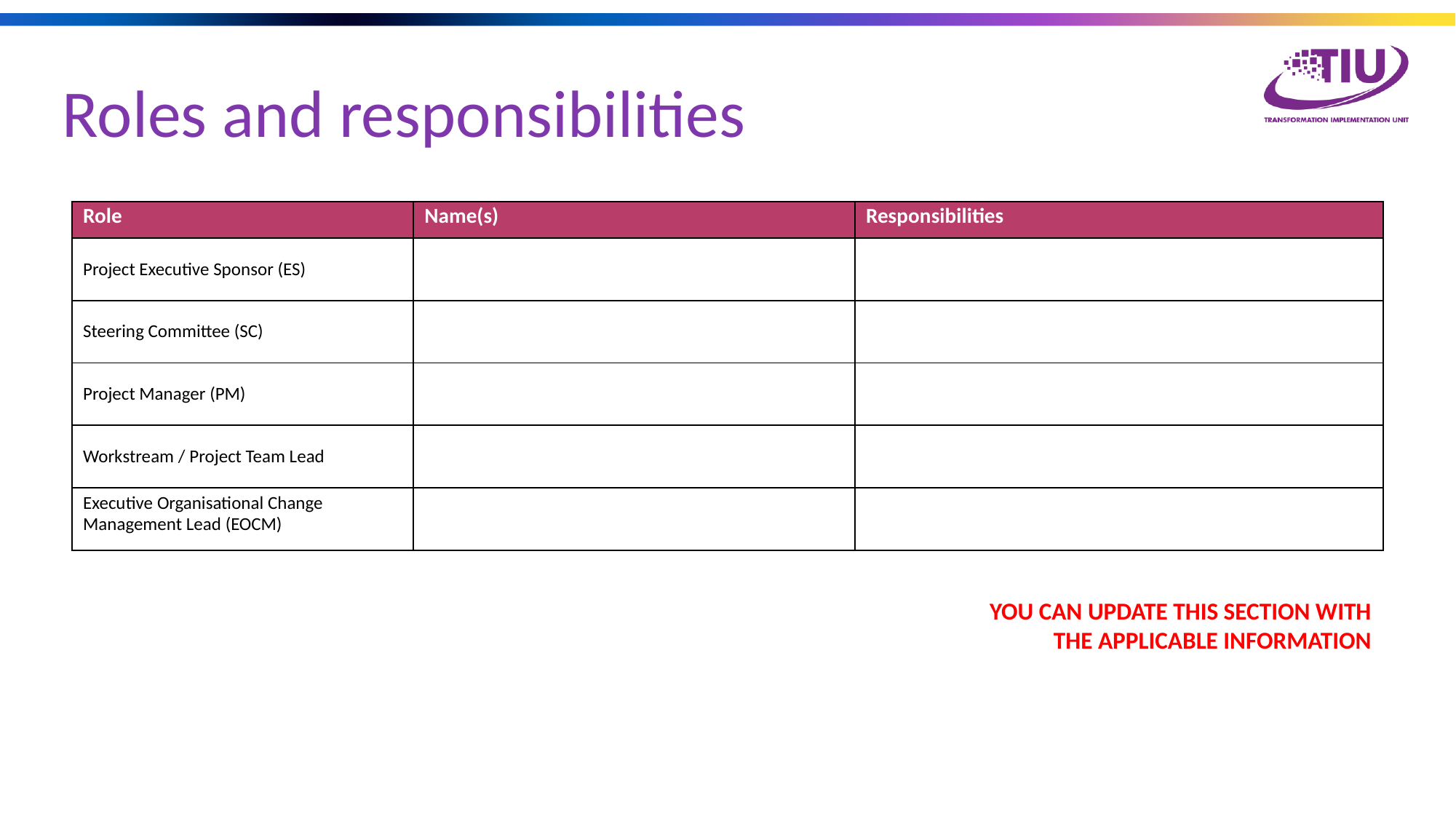

Roles and responsibilities
| Role | Name(s) | Responsibilities |
| --- | --- | --- |
| Project Executive Sponsor (ES) |  |  |
| Steering Committee (SC) |  |  |
| Project Manager (PM) |  |  |
| Workstream / Project Team Lead |  |  |
| Executive Organisational Change Management Lead (EOCM) |  |  |
YOU CAN UPDATE THIS SECTION WITH THE APPLICABLE INFORMATION